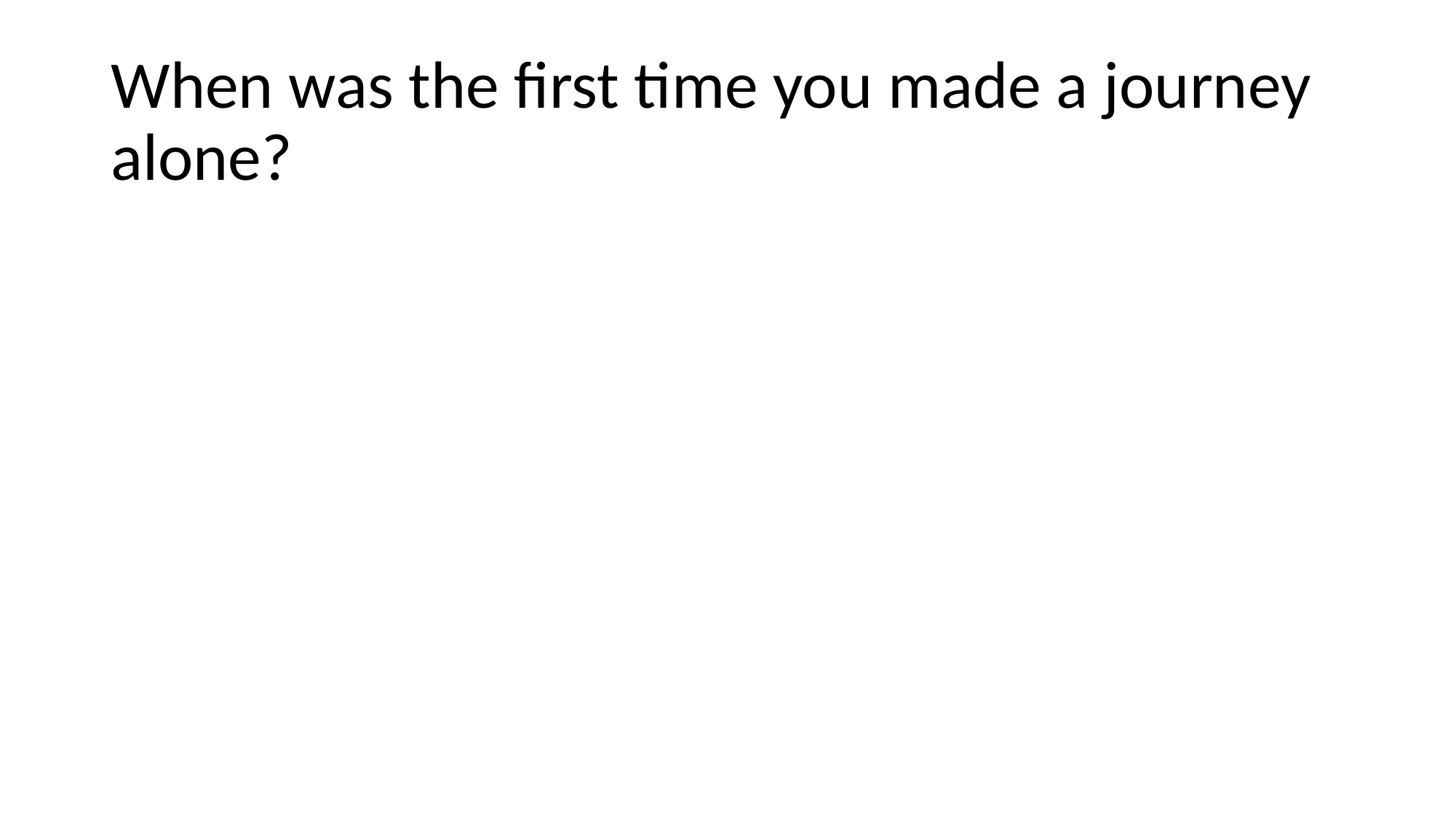

# When was the first time you made a journey alone?